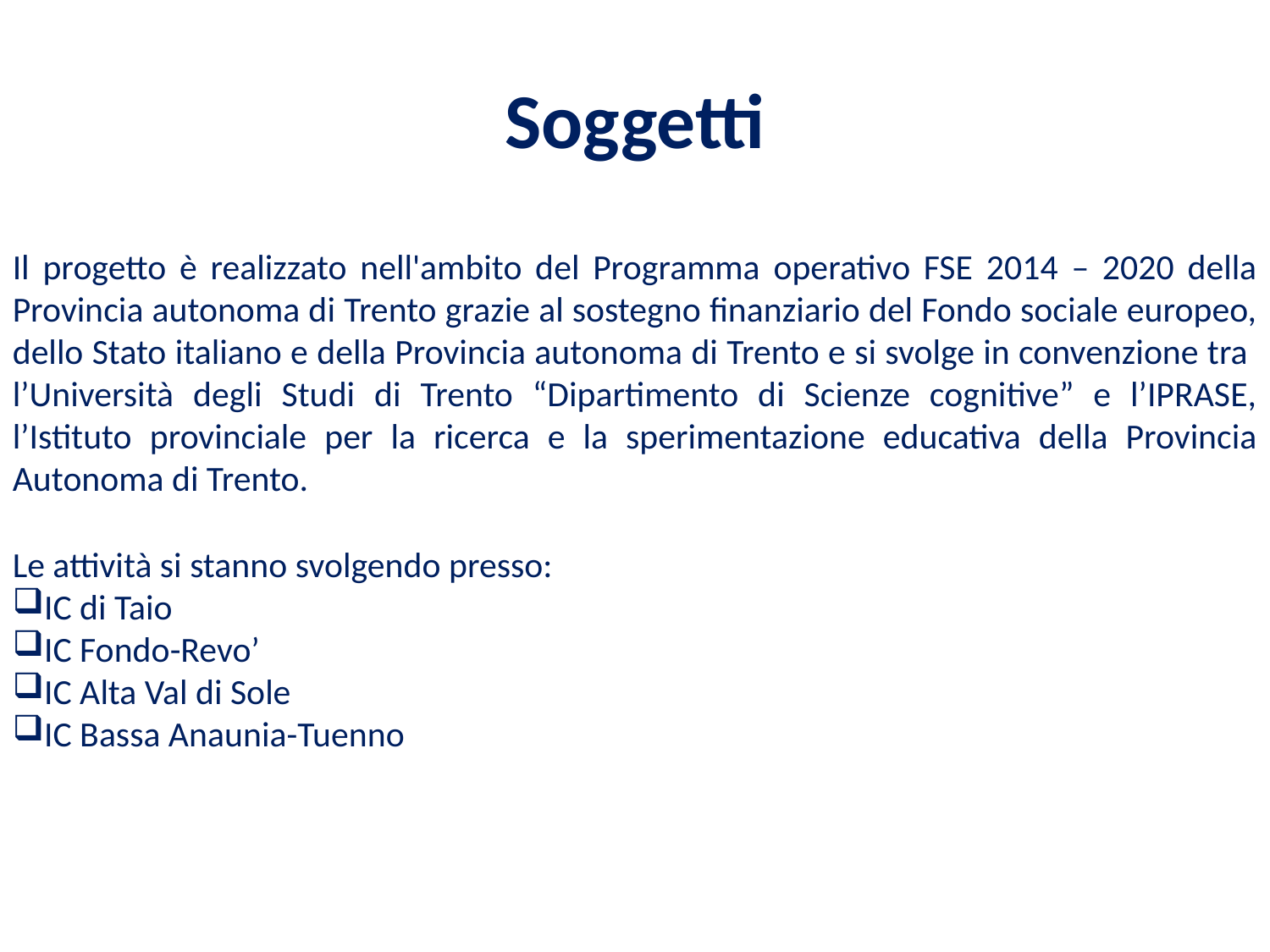

# Soggetti

Il progetto è realizzato nell'ambito del Programma operativo FSE 2014 – 2020 della Provincia autonoma di Trento grazie al sostegno finanziario del Fondo sociale europeo, dello Stato italiano e della Provincia autonoma di Trento e si svolge in convenzione tra  l’Università degli Studi di Trento “Dipartimento di Scienze cognitive” e l’IPRASE, l’Istituto provinciale per la ricerca e la sperimentazione educativa della Provincia Autonoma di Trento.

Le attività si stanno svolgendo presso:
IC di Taio
IC Fondo-Revo’
IC Alta Val di Sole
IC Bassa Anaunia-Tuenno